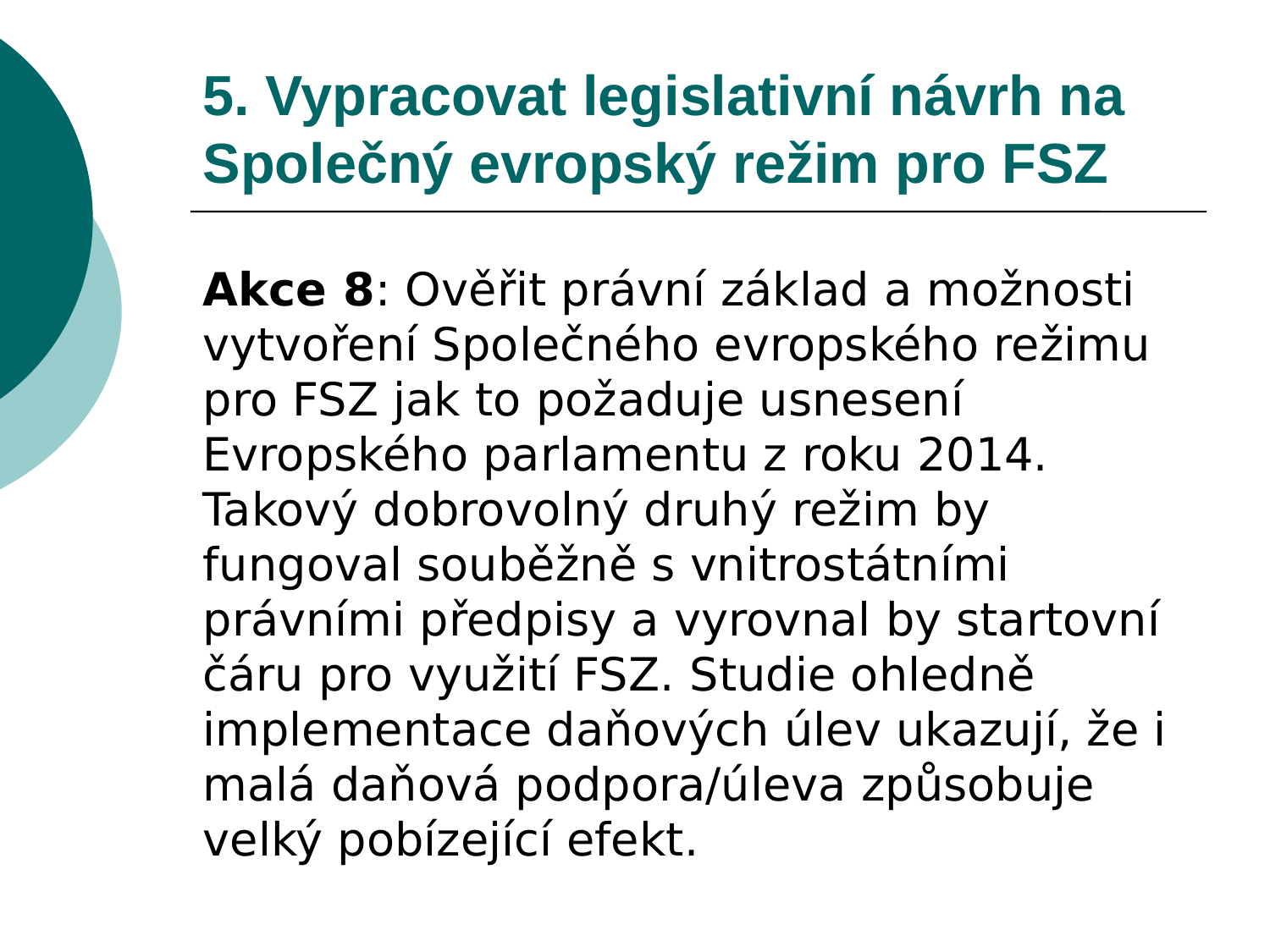

# 5. Vypracovat legislativní návrh na Společný evropský režim pro FSZ
Akce 8: Ověřit právní základ a možnosti vytvoření Společného evropského režimu pro FSZ jak to požaduje usnesení Evropského parlamentu z roku 2014. Takový dobrovolný druhý režim by fungoval souběžně s vnitrostátními právními předpisy a vyrovnal by startovní čáru pro využití FSZ. Studie ohledně implementace daňových úlev ukazují, že i malá daňová podpora/úleva způsobuje velký pobízející efekt.